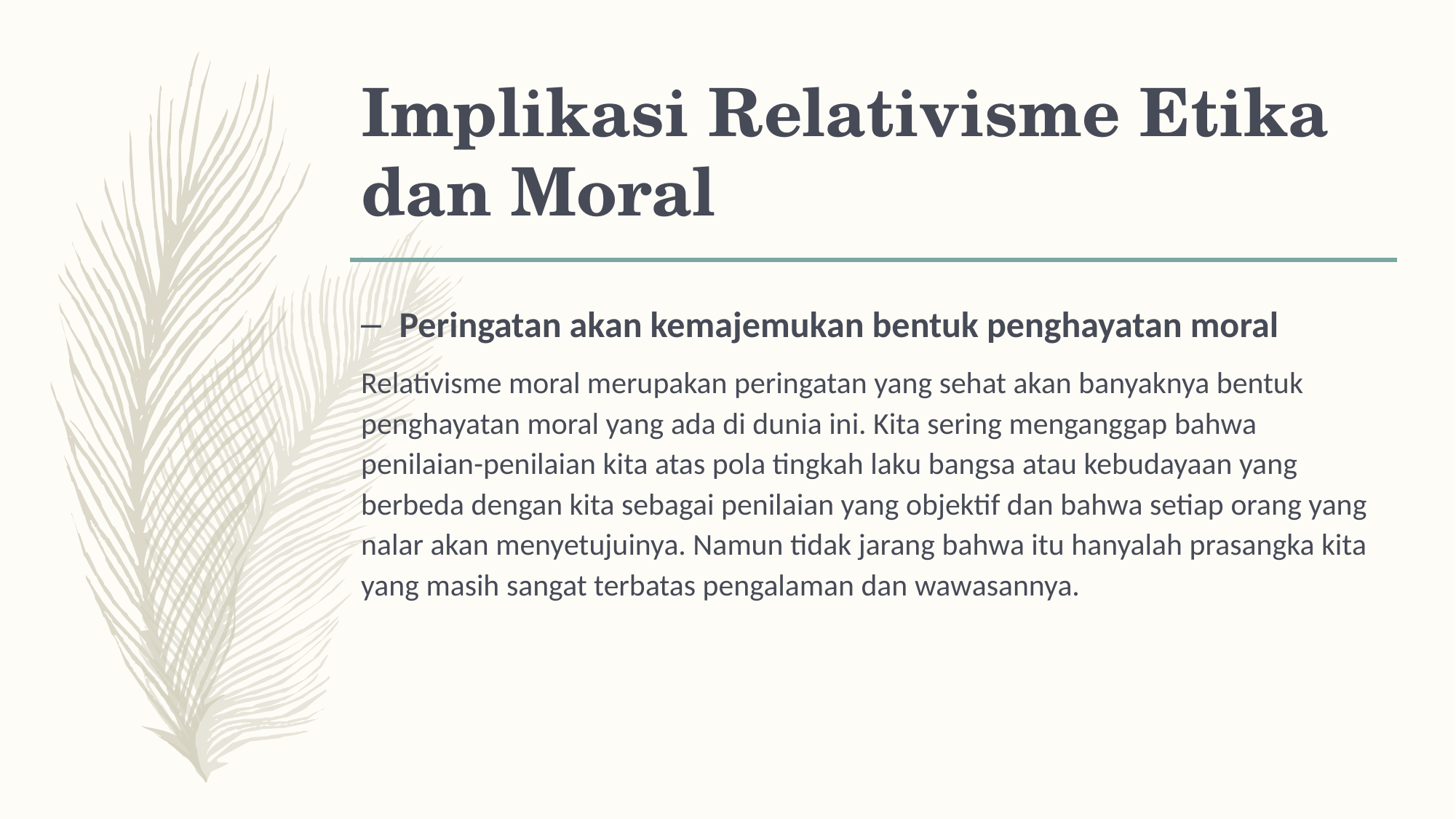

# Implikasi Relativisme Etika dan Moral
Peringatan akan kemajemukan bentuk penghayatan moral
Relativisme moral merupakan peringatan yang sehat akan banyaknya bentuk penghayatan moral yang ada di dunia ini. Kita sering menganggap bahwa penilaian-penilaian kita atas pola tingkah laku bangsa atau kebudayaan yang berbeda dengan kita sebagai penilaian yang objektif dan bahwa setiap orang yang nalar akan menyetujuinya. Namun tidak jarang bahwa itu hanyalah prasangka kita yang masih sangat terbatas pengalaman dan wawasannya.